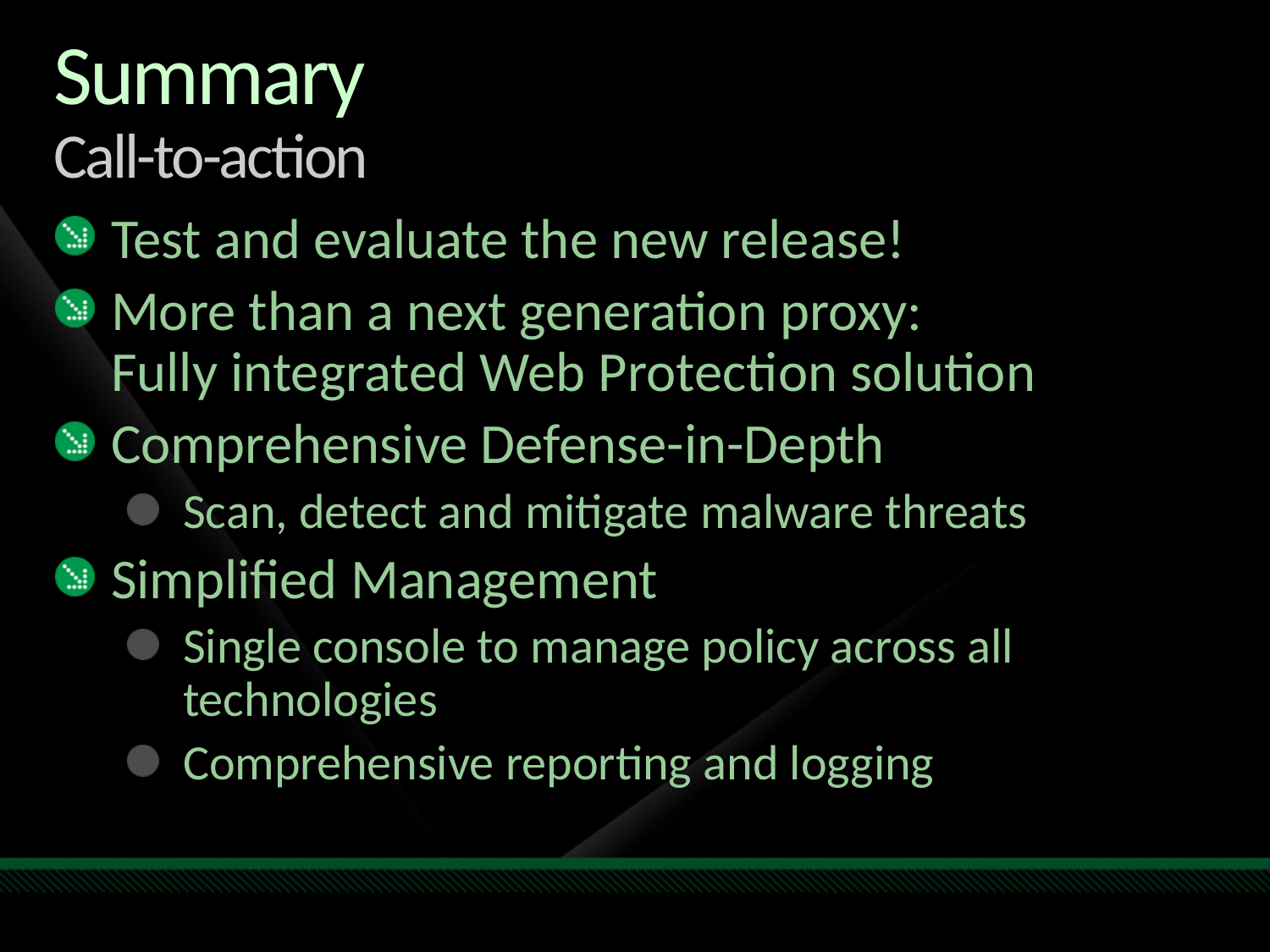

# Summary Call-to-action
Test and evaluate the new release!
More than a next generation proxy:
Fully integrated Web Protection solution
Comprehensive Defense-in-Depth
Scan, detect and mitigate malware threats
Simplified Management
Single console to manage policy across all technologies
Comprehensive reporting and logging